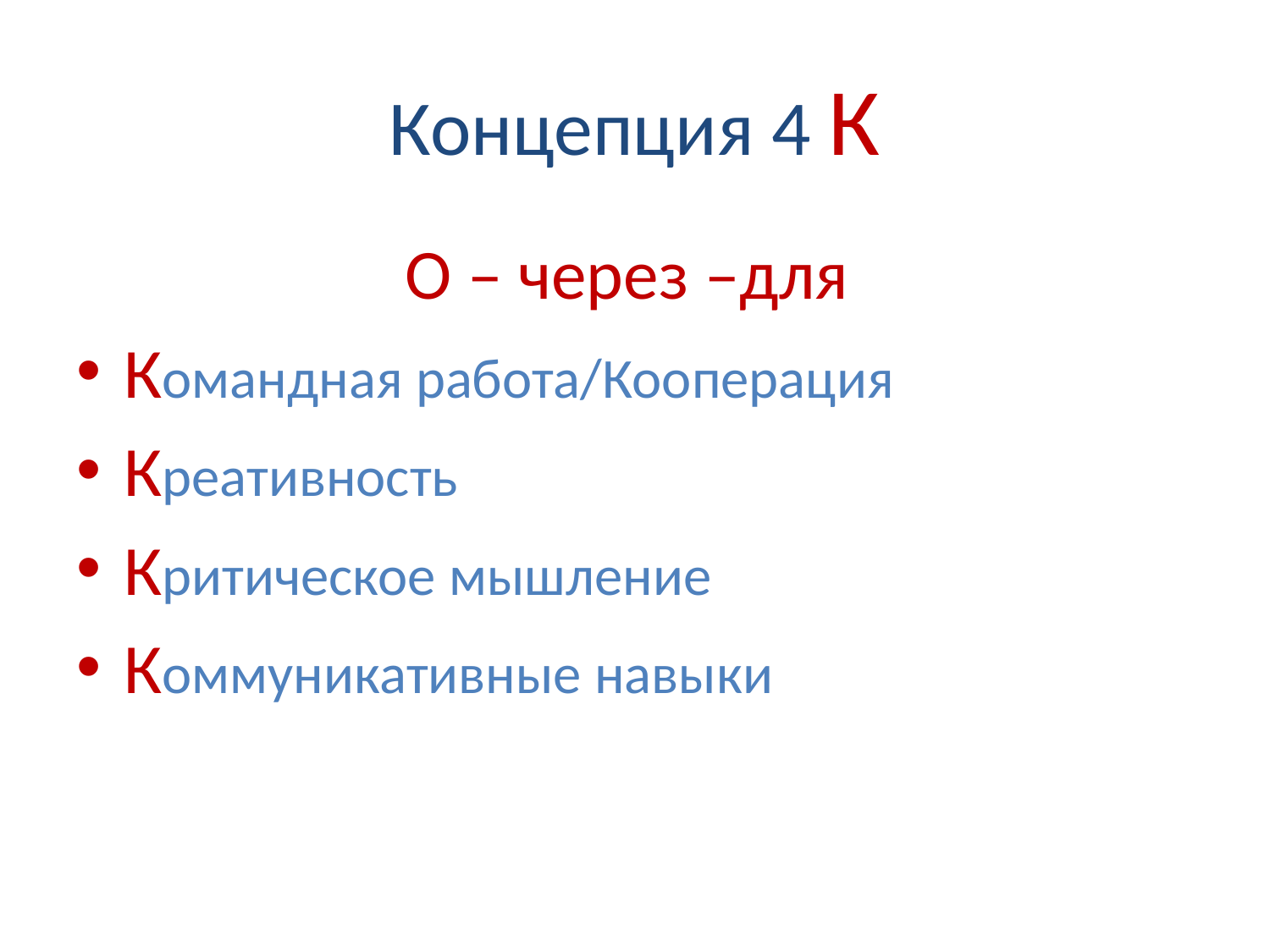

# Концепция 4 К
О – через –для
Командная работа/Кооперация
Креативность
Критическое мышление
Коммуникативные навыки